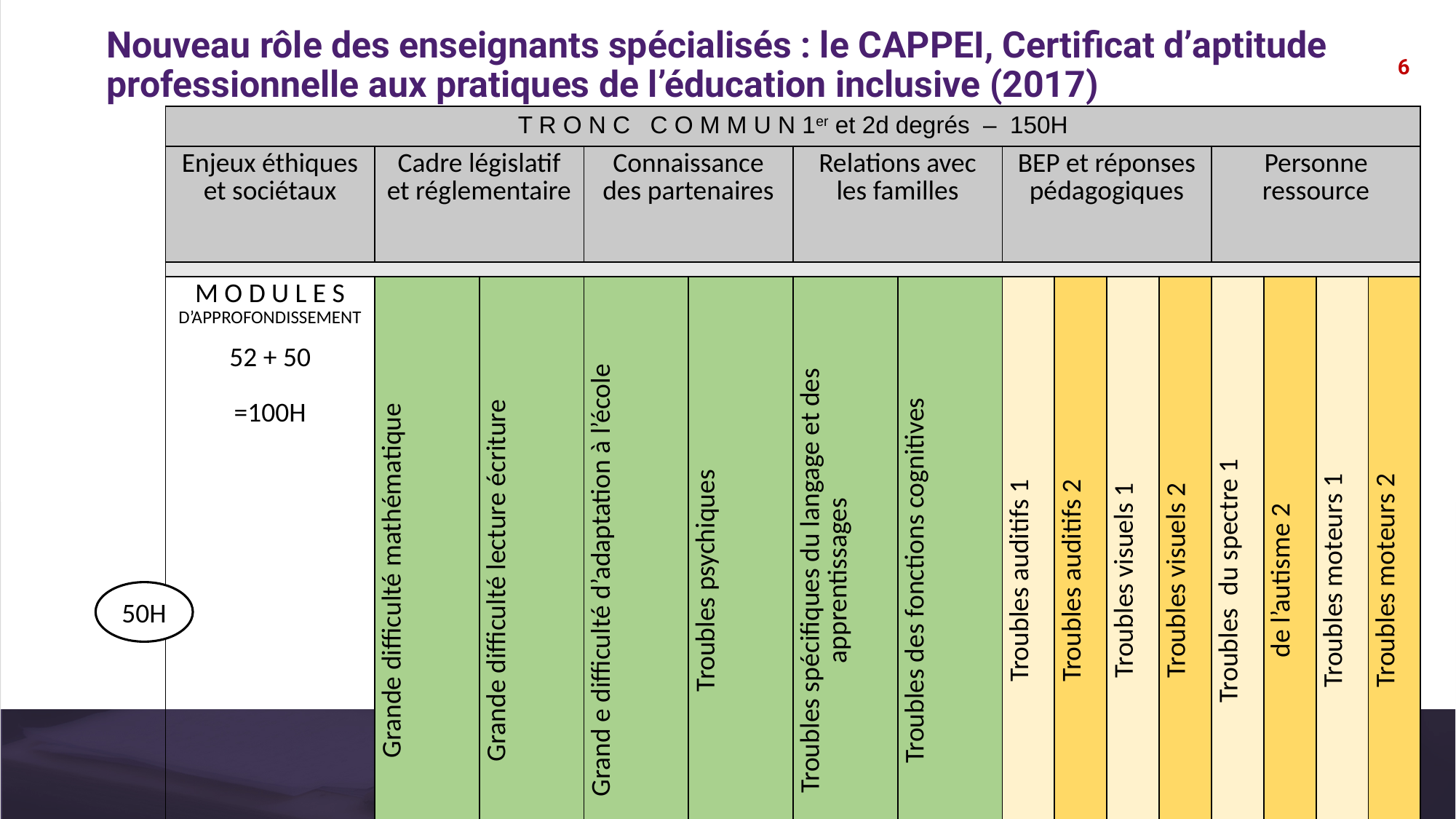

# Nouveau rôle des enseignants spécialisés : le CAPPEI, Certificat d’aptitude professionnelle aux pratiques de l’éducation inclusive (2017)
6
| T R O N C C O M M U N 1er et 2d degrés – 150H |  |  |  |  |  |  |  |  |  |  |  |  |  |  |
| --- | --- | --- | --- | --- | --- | --- | --- | --- | --- | --- | --- | --- | --- | --- |
| Enjeux éthiques et sociétaux | Cadre législatif et réglementaire |  | Connaissance des partenaires |  | Relations avec les familles |  | BEP et réponses pédagogiques |  |  |  | Personne ressource |  |  |  |
|  |  |  |  |  |  |  |  |  |  |  |  |  |  |  |
| M O D U L E S D’APPROFONDISSEMENT 52 + 50 =100H | Grande difficulté mathématique | Grande difficulté lecture écriture | Grand e difficulté d’adaptation à l’école | Troubles psychiques | Troubles spécifiques du langage et des apprentissages | Troubles des fonctions cognitives | Troubles auditifs 1 | Troubles auditifs 2 | Troubles visuels 1 | Troubles visuels 2 | Troubles du spectre 1 | de l’autisme 2 | Troubles moteurs 1 | Troubles moteurs 2 |
|  |  |  |  |  |  |  |  |  |  |  |  |  |  |  |
| Enseigner en milieu carcéral ou CEF, Centré éducatif fermé | Enseigner en Segpa Section d’enseignement géénrl et professionnel adapté |  | Travailler en Rased Réseau d’aides spécialisées aux élèves en dificulté |  | Coordonner une Ulis Unité locale pour l’inclusion scolaire |  | Enseigner en UE Unité d’enseignement |  |  |  | Enseignant référent pour la scolarisation des élèves en situation de handicap |  |  |  |
| +2 MODULES D’INITIATIVE NATIONALE DE 50H (=100H) AU COURS DES 5 ANNÉES SUIVANT LA CERTIFICATION |  |  |  |  |  |  |  |  |  |  |  |  |  |  |
50H